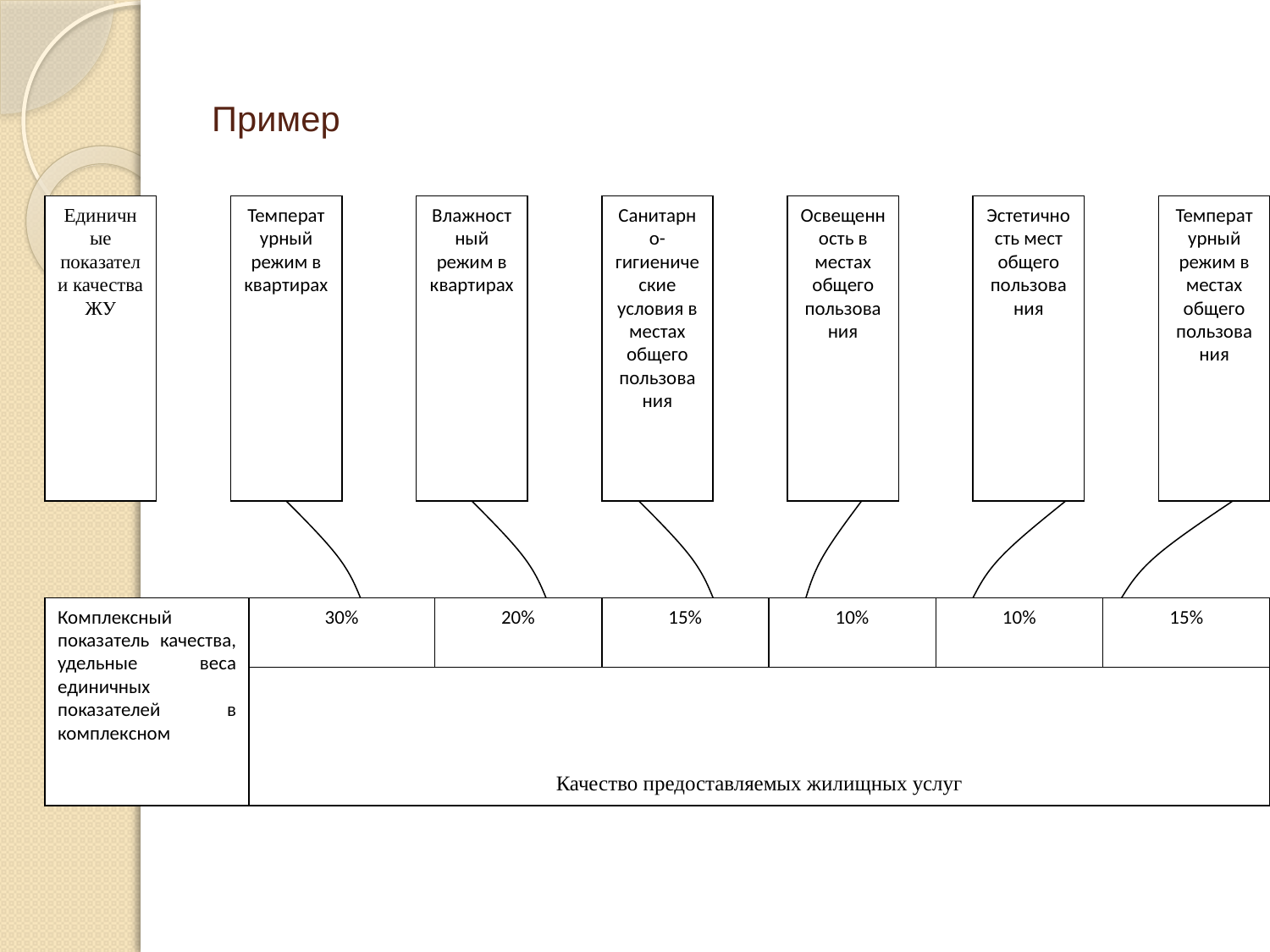

# Пример
Единичные показатели качества ЖУ
Температурный режим в квартирах
Влажностный режим в квартирах
Санитарно-гигиенические условия в местах общего пользования
Освещенность в местах общего пользования
Эстетичность мест общего пользования
Температурный режим в местах общего пользования

Комплексный показатель качества, удельные веса единичных показателей в комплексном

Качество предоставляемых жилищных услуг
30%
20%
15%
10%
10%
15%